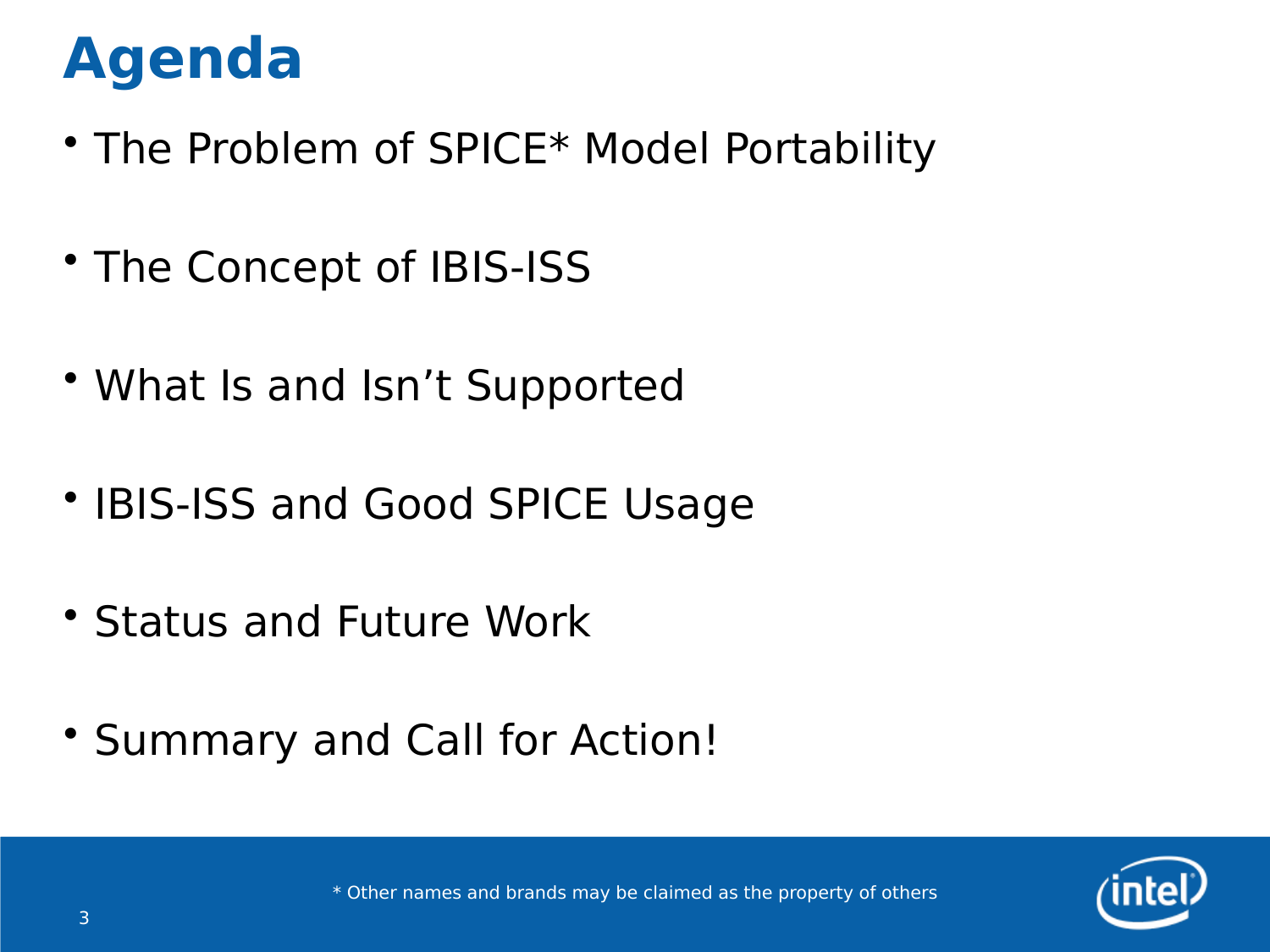

# Agenda
The Problem of SPICE* Model Portability

The Concept of IBIS-ISS

What Is and Isn’t Supported

IBIS-ISS and Good SPICE Usage

Status and Future Work

Summary and Call for Action!